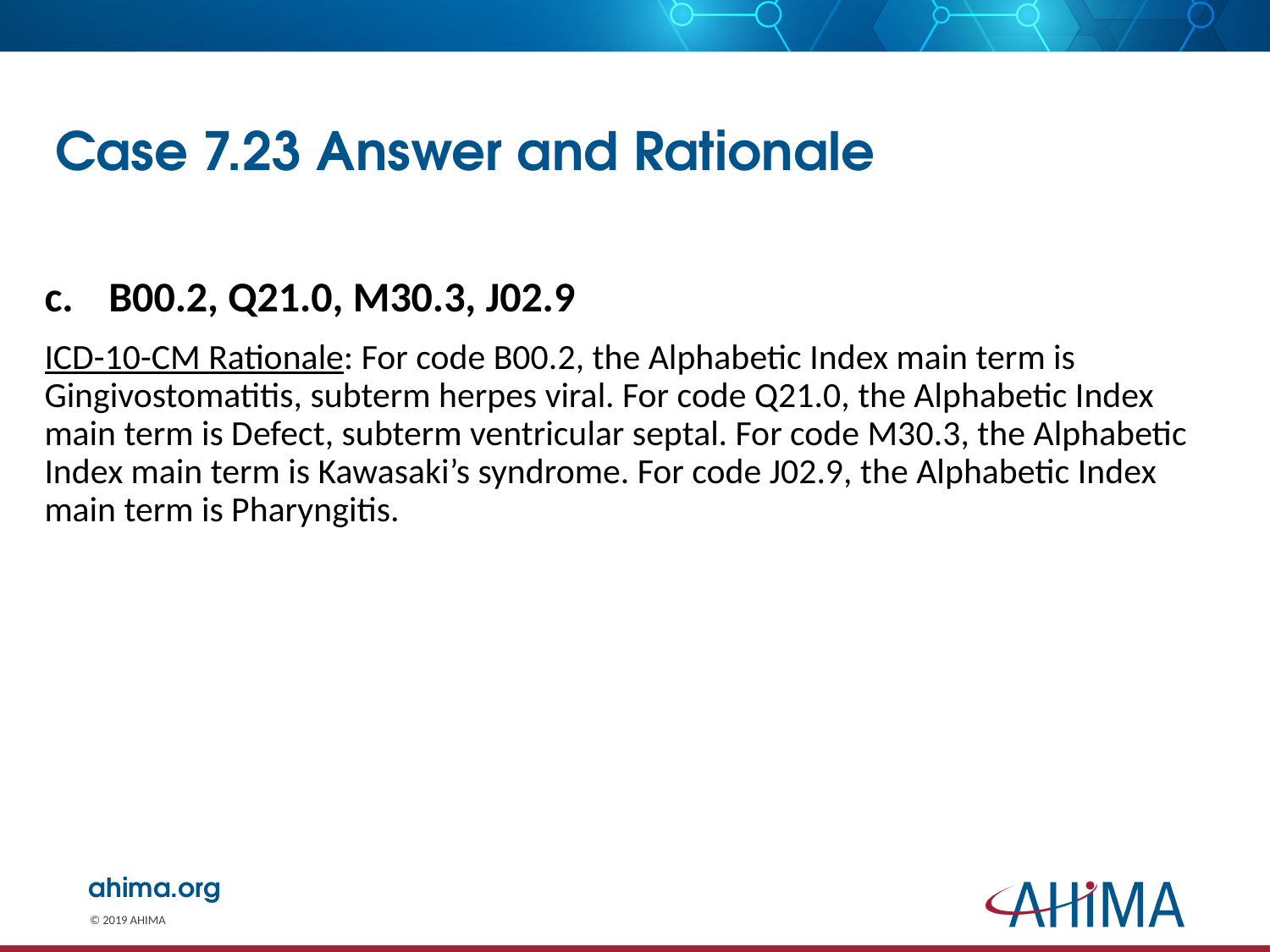

# Case 7.23 Answer and Rationale

B00.2, Q21.0, M30.3, J02.9
ICD-10-CM Rationale: For code B00.2, the Alphabetic Index main term is Gingivostomatitis, subterm herpes viral. For code Q21.0, the Alphabetic Index main term is Defect, subterm ventricular septal. For code M30.3, the Alphabetic Index main term is Kawasaki’s syndrome. For code J02.9, the Alphabetic Index main term is Pharyngitis.